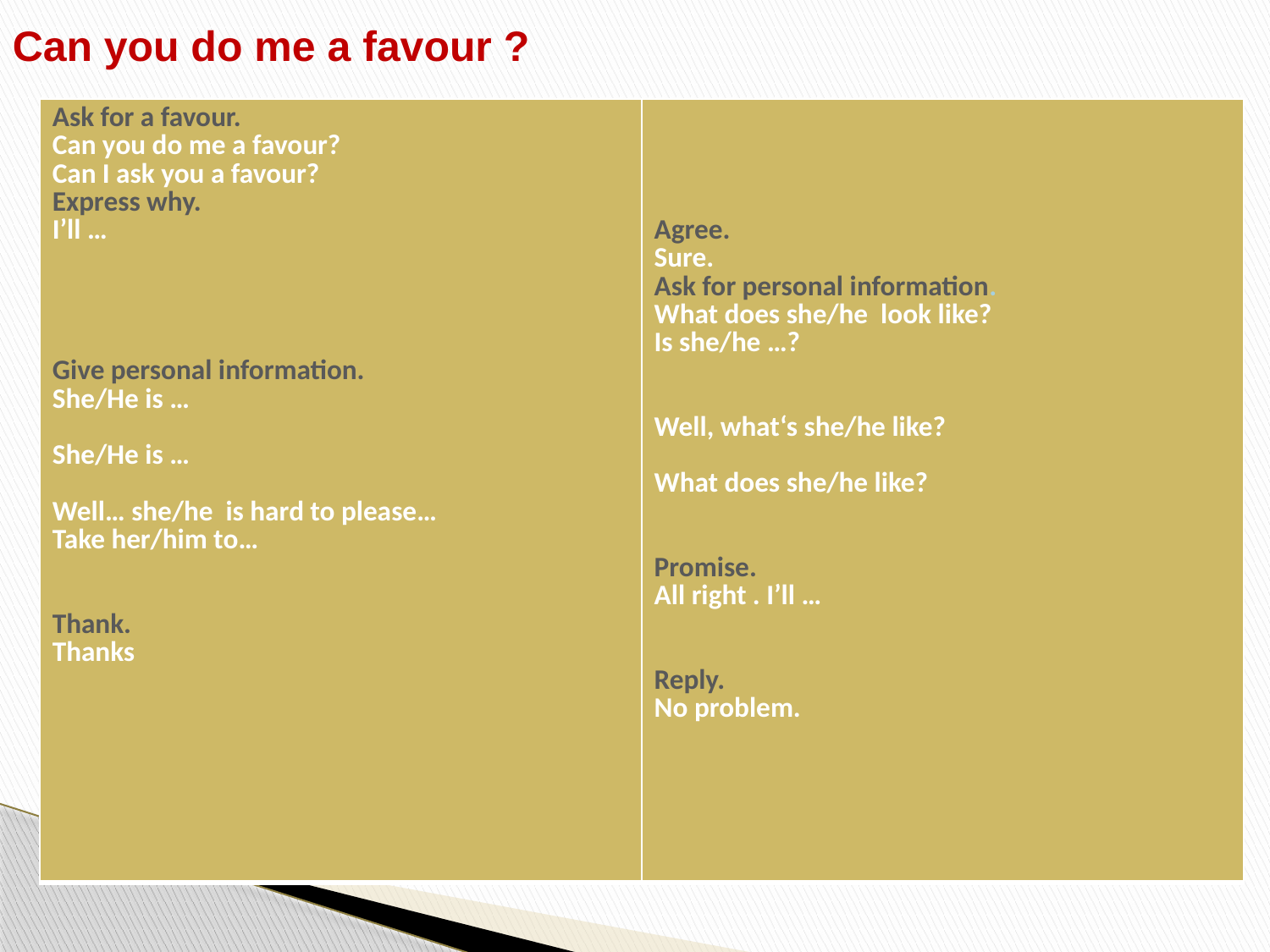

Can you do me a favour ?
| Ask for a favour. Can you do me a favour? Can I ask you a favour? Express why. I’ll … Give personal information. She/He is … She/He is … Well… she/he is hard to please… Take her/him to… Thank. Thanks | Agree. Sure. Ask for personal information. What does she/he look like? Is she/he …? Well, what‘s she/he like? What does she/he like? Promise. All right . I’ll … Reply. No problem. |
| --- | --- |